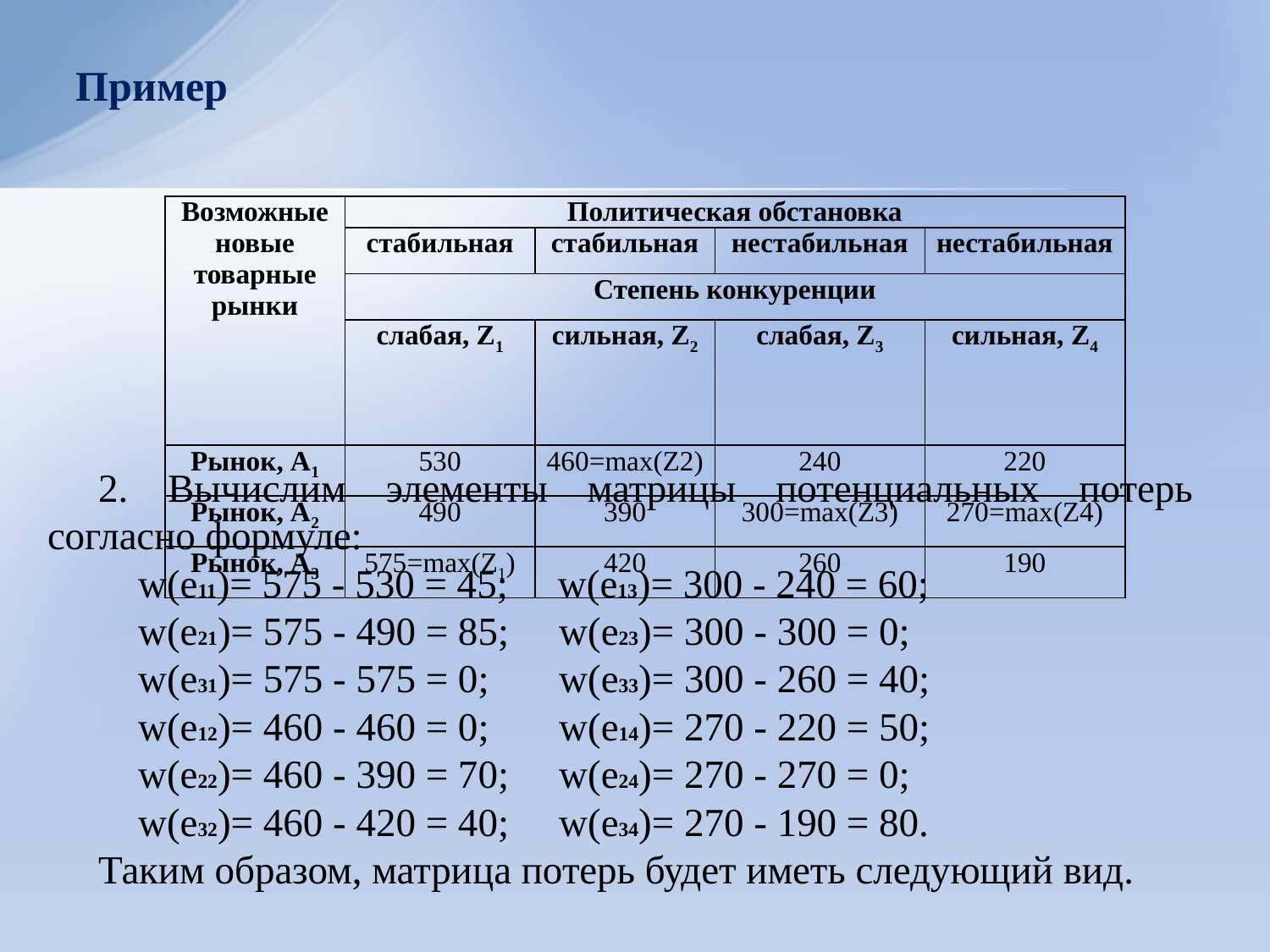

# Пример
| Возможные новые товарные рынки | Политическая обстановка |  |  |  |
| --- | --- | --- | --- | --- |
|  | стабильная | стабильная | нестабильная | нестабильная |
|  | Степень конкуренции |  |  |  |
|  | слабая, Z1 | сильная, Z2 | слабая, Z3 | сильная, Z4 |
| Рынок, А1 | 530 | 460=max(Z2) | 240 | 220 |
| Рынок, А2 | 490 | 390 | 300=max(Z3) | 270=max(Z4) |
| Рынок, А3 | 575=max(Z1) | 420 | 260 | 190 |
2. Вычислим элементы матрицы потенциальных потерь согласно формуле:
    w(е11)= 575 - 530 = 45;     w(е13)= 300 - 240 = 60;
    w(е21)= 575 - 490 = 85;     w(е23)= 300 - 300 = 0;
    w(е31)= 575 - 575 = 0;       w(е33)= 300 - 260 = 40;
    w(е12)= 460 - 460 = 0;       w(е14)= 270 - 220 = 50;
    w(е22)= 460 - 390 = 70;     w(е24)= 270 - 270 = 0;
    w(е32)= 460 - 420 = 40;     w(е34)= 270 - 190 = 80.
Таким образом, матрица потерь будет иметь следующий вид.